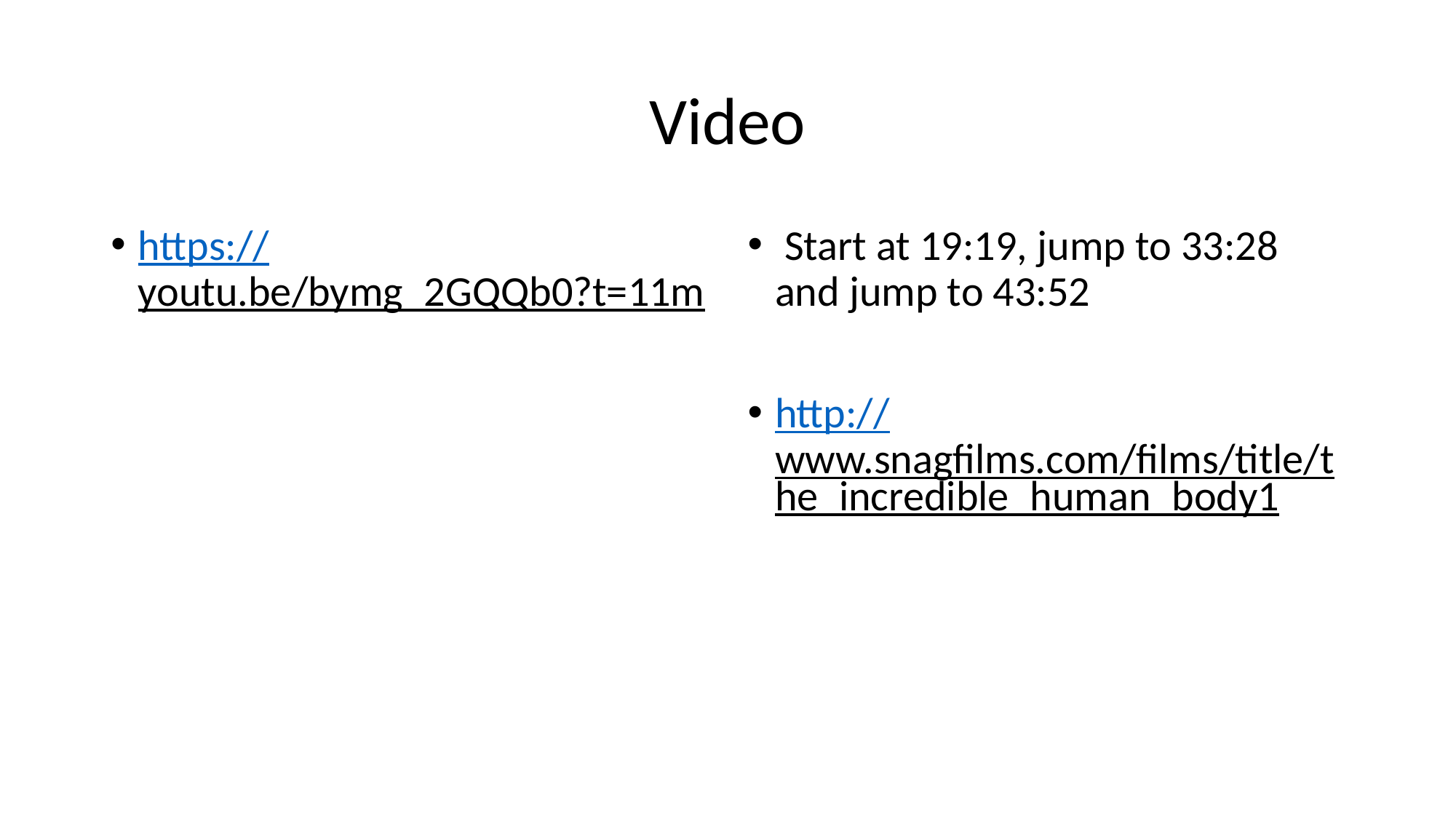

# Video
https://youtu.be/bymg_2GQQb0?t=11m
 Start at 19:19, jump to 33:28 and jump to 43:52

http://www.snagfilms.com/films/title/the_incredible_human_body1